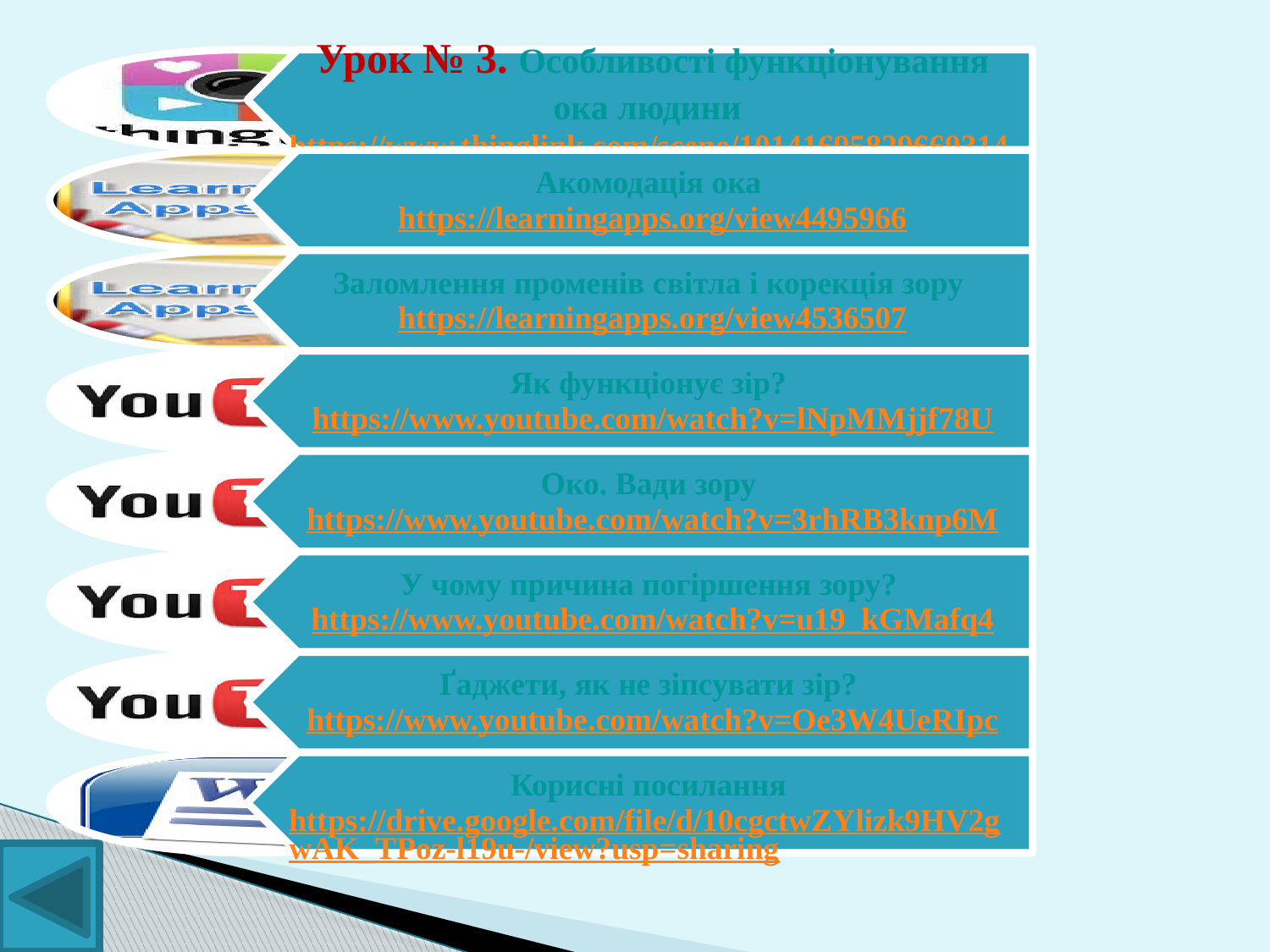

Урок № 3. Особливості функціонування ока людини https://www.thinglink.com/scene/1014169582966931459
Акомодація ока https://learningapps.org/view4495966
Заломлення променів світла і корекція зору https://learningapps.org/view4536507
Як функціонує зір? https://www.youtube.com/watch?v=lNpMMjjf78U
Око. Вади зору https://www.youtube.com/watch?v=3rhRB3knp6M
У чому причина погіршення зору? https://www.youtube.com/watch?v=u19_kGMafq4
Ґаджети, як не зіпсувати зір? https://www.youtube.com/watch?v=Oe3W4UeRIpc
Корисні посилання https://drive.google.com/file/d/10cgctwZYlizk9HV2gwAK_TPoz-l19u-/view?usp=sharing